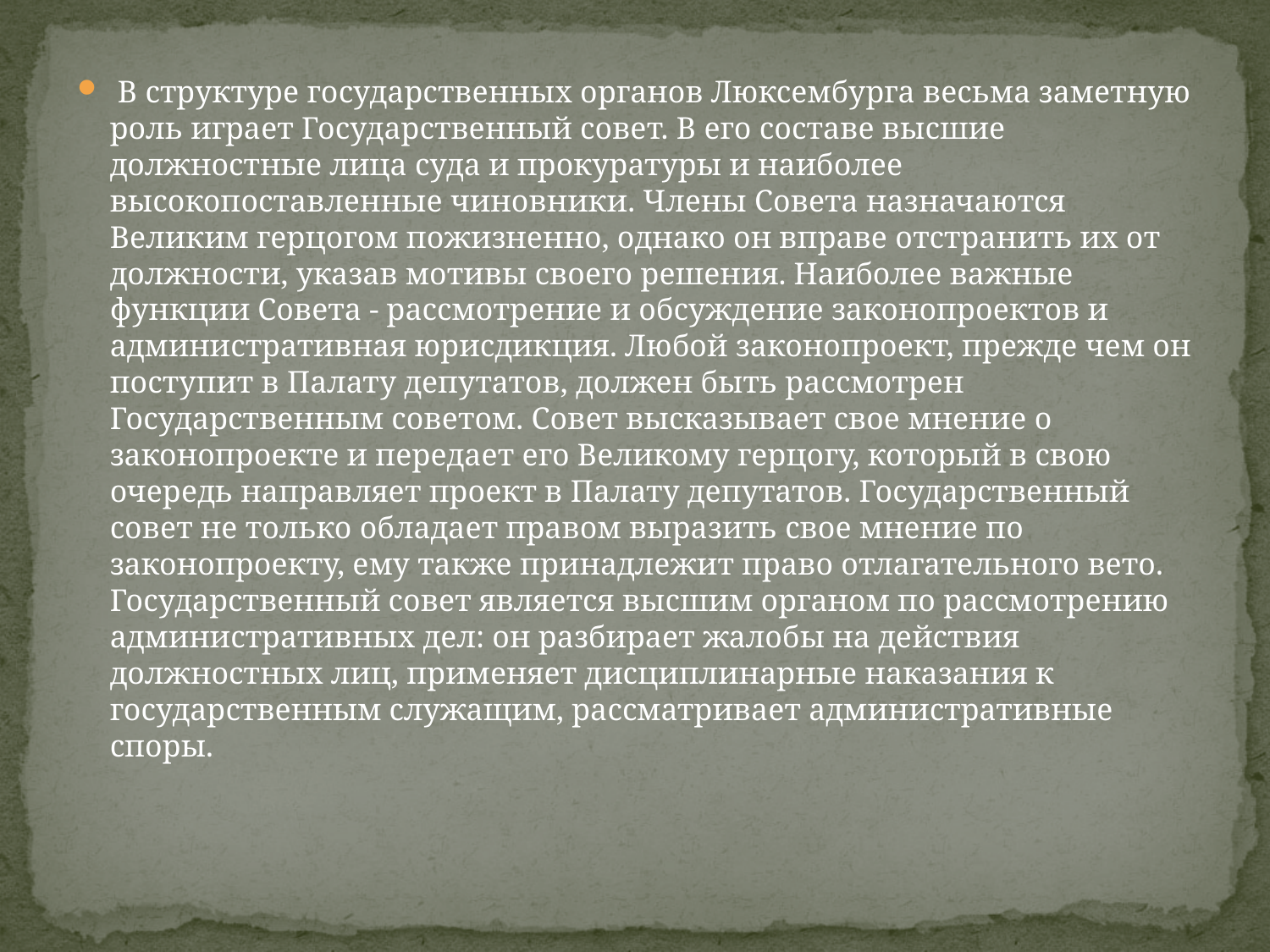

В структуре государственных органов Люксембурга весьма заметную роль играет Государственный совет. В его составе высшие должностные лица суда и прокуратуры и наиболее высокопоставленные чиновники. Члены Совета назначаются Великим герцогом пожизненно, однако он вправе отстранить их от должности, указав мотивы своего решения. Наиболее важные функции Совета - рассмотрение и обсуждение законопроектов и административная юрисдикция. Любой законопроект, прежде чем он поступит в Палату депутатов, должен быть рассмотрен Государственным советом. Совет высказывает свое мнение о законопроекте и передает его Великому герцогу, который в свою очередь направляет проект в Палату депутатов. Государственный совет не только обладает правом выразить свое мнение по законопроекту, ему также принадлежит право отлагательного вето. Государственный совет является высшим органом по рассмотрению административных дел: он разбирает жалобы на действия должностных лиц, применяет дисциплинарные наказания к государственным служащим, рассматривает административные споры.